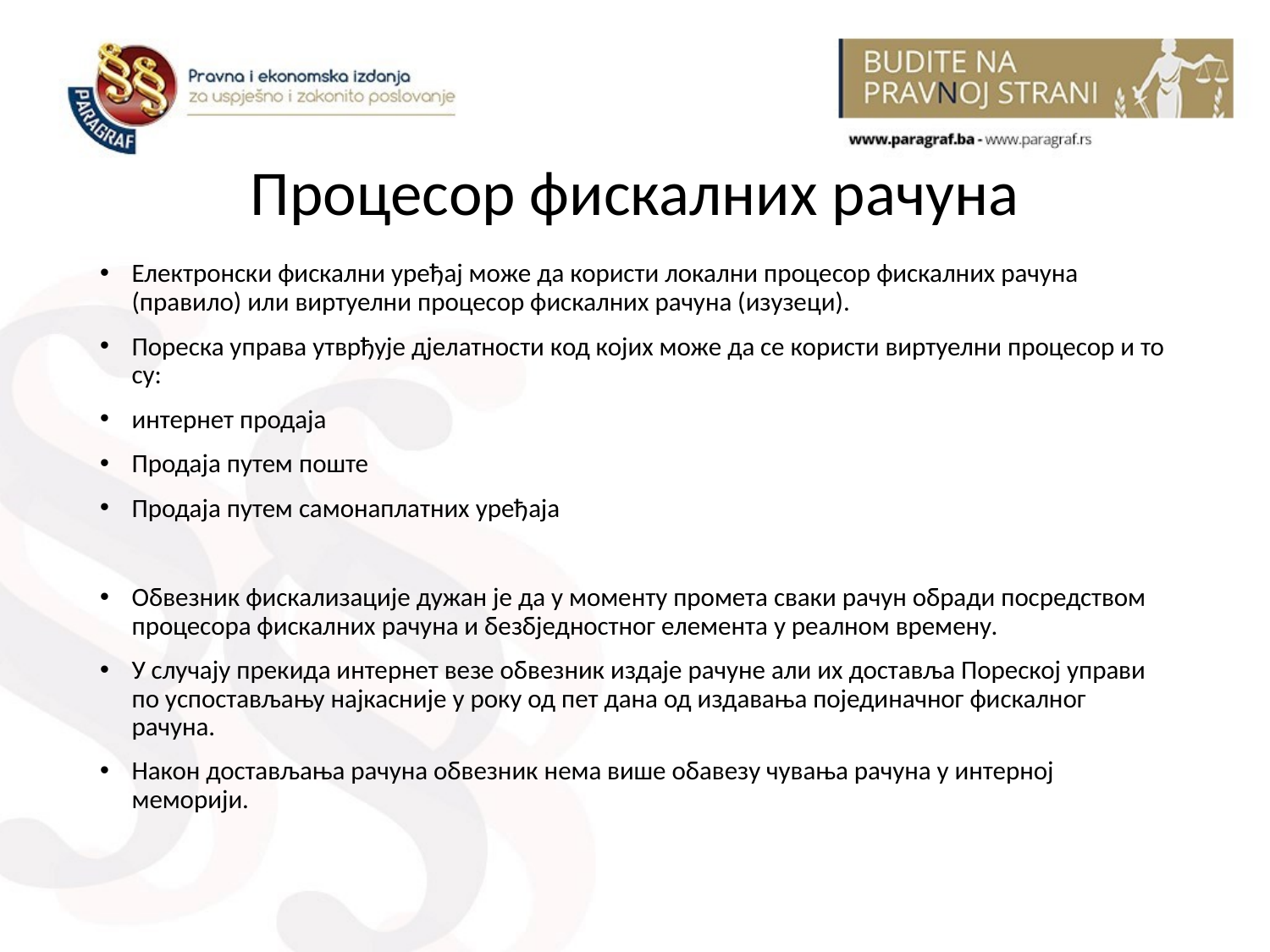

# Процесор фискалних рачуна
Електронски фискални уређај може да користи локални процесор фискалних рачуна (правило) или виртуелни процесор фискалних рачуна (изузеци).
Пореска управа утврђује дјелатности код којих може да се користи виртуелни процесор и то су:
интернет продаја
Продаја путем поште
Продаја путем самонаплатних уређаја

Обвезник фискализације дужан је да у моменту промета сваки рачун обради посредством процесора фискалних рачуна и безбједностног елемента у реалном времену.
У случају прекида интернет везе обвезник издаје рачуне али их доставља Пореској управи по успостављању најкасније у року од пет дана од издавања појединачног фискалног рачуна.
Након достављања рачуна обвезник нема више обавезу чувања рачуна у интерној меморији.